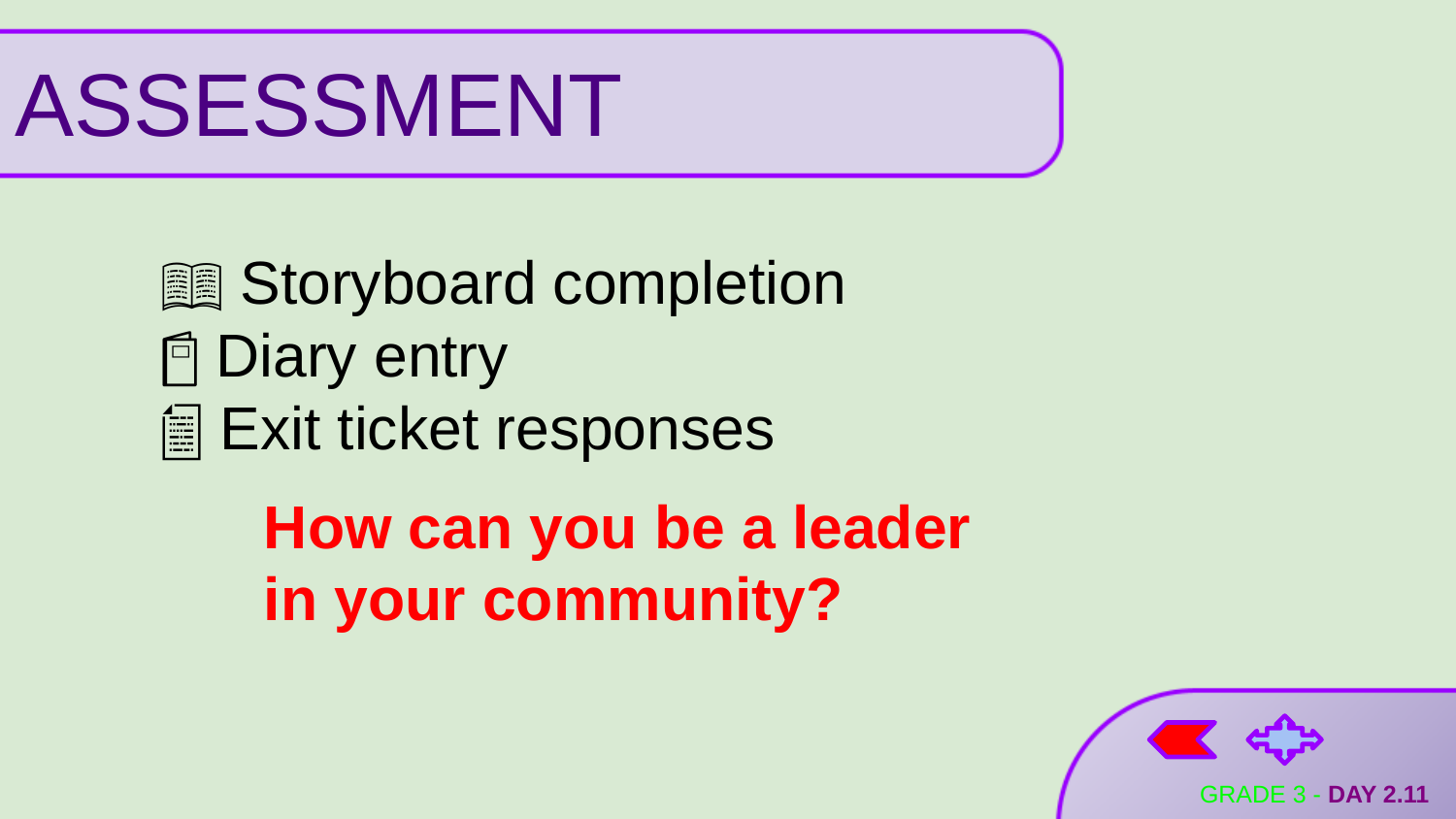

# ASSESSMENT

📖 Storyboard completion
📓 Diary entry
📄 Exit ticket responses
How can you be a leader
in your community?

GRADE 3 - DAY 2.11